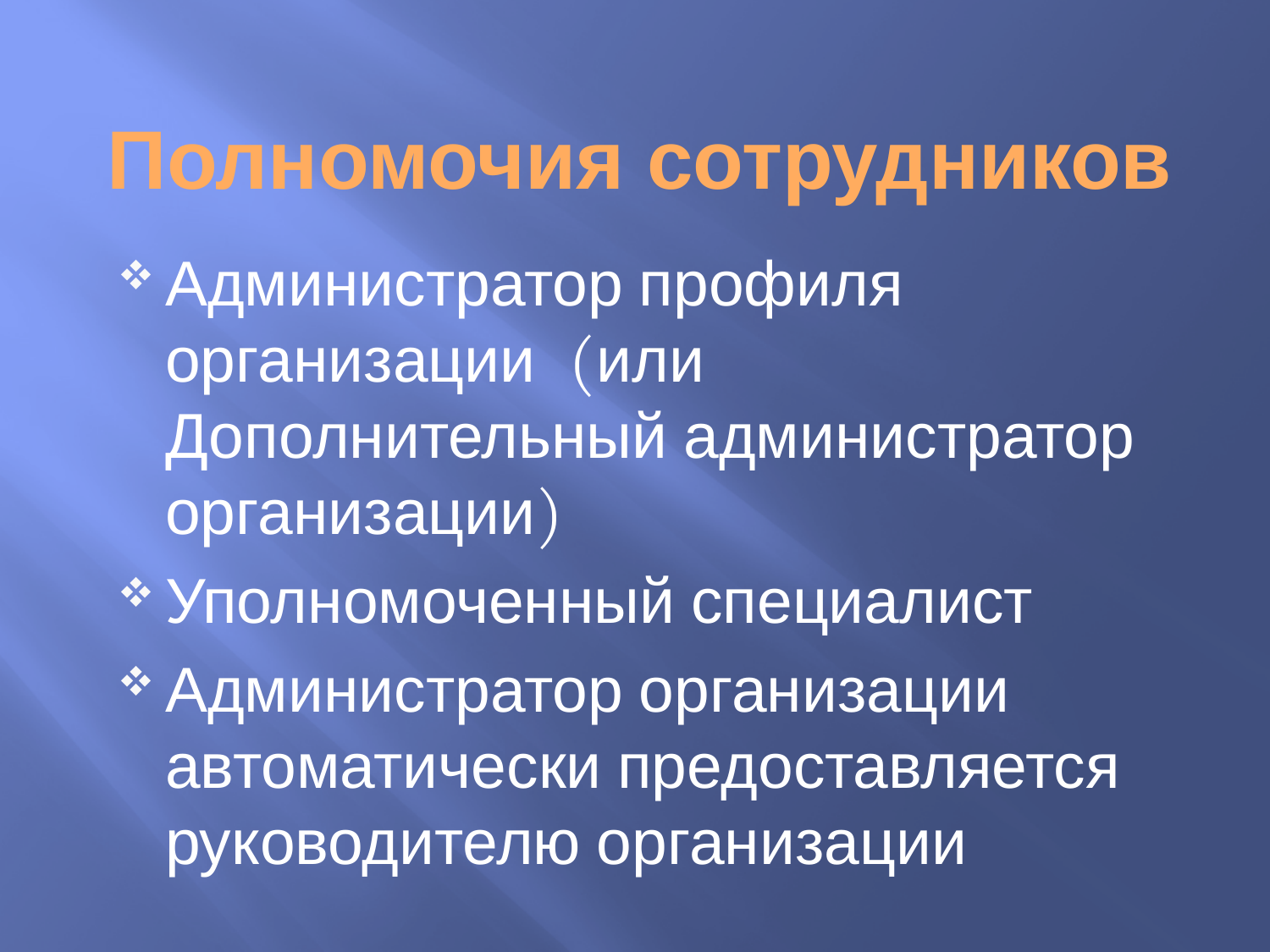

# Полномочия сотрудников
Администратор профиля организации  (или Дополнительный администратор организации)
Уполномоченный специалист
Администратор организации автоматически предоставляется руководителю организации